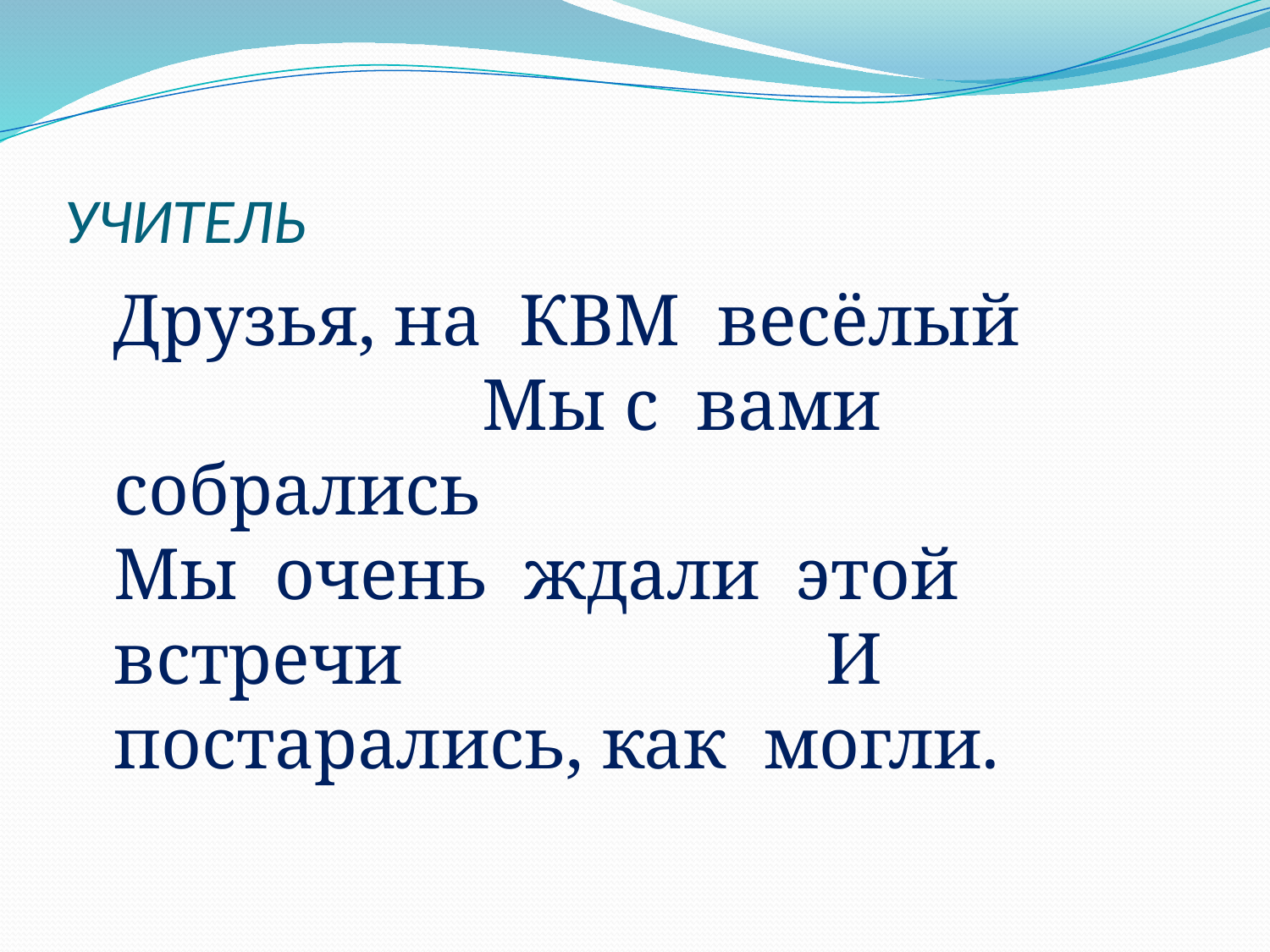

# УЧИТЕЛЬ
  Друзья, на  КВМ  весёлый                              Мы с  вами  собрались                                   Мы  очень  ждали  этой  встречи                       И  постарались, как  могли.